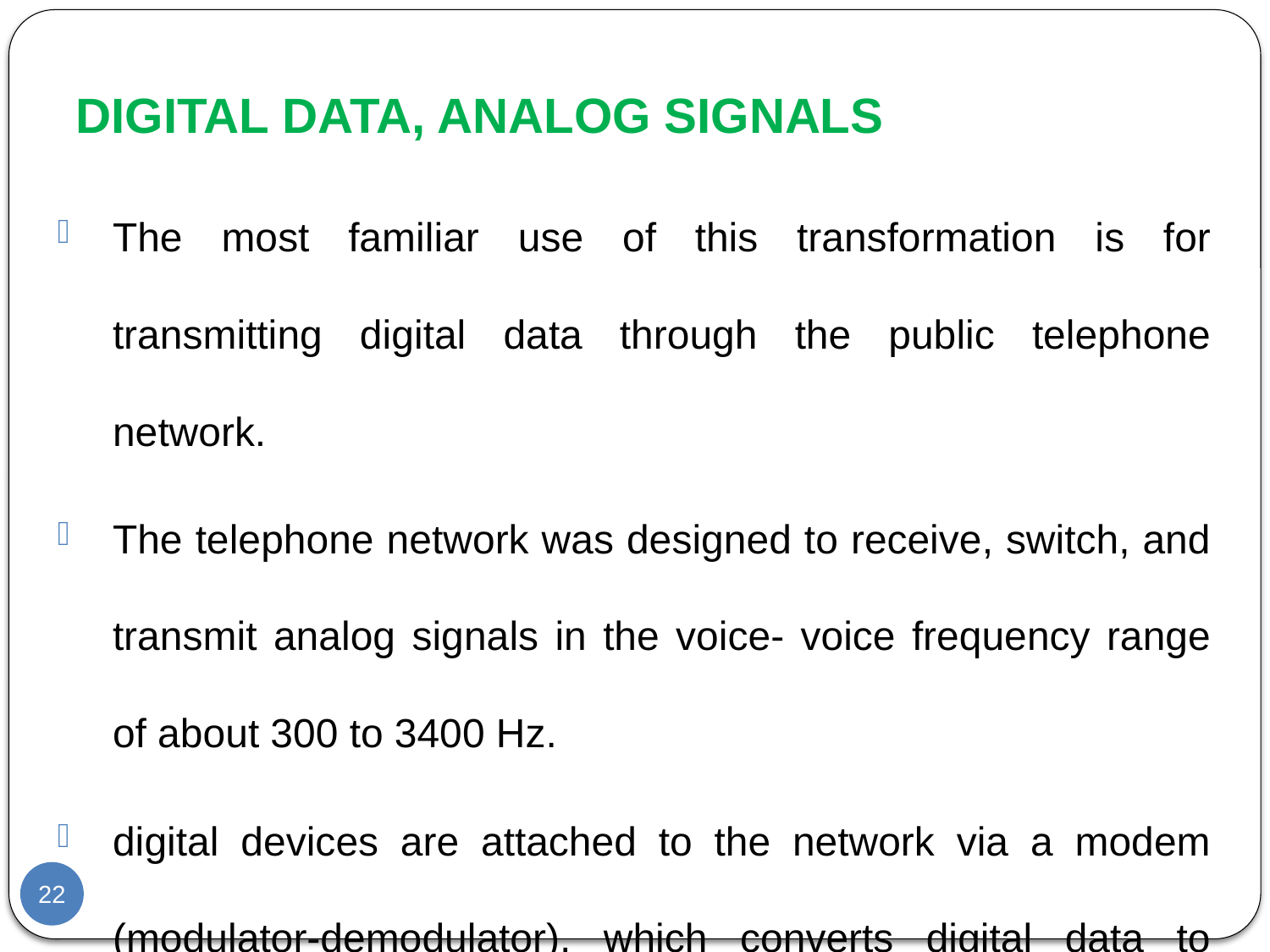

# DIGITAL DATA, ANALOG SIGNALS
The most familiar use of this transformation is for transmitting digital data through the public telephone network.
The telephone network was designed to receive, switch, and transmit analog signals in the voice- voice frequency range of about 300 to 3400 Hz.
digital devices are attached to the network via a modem (modulator-demodulator), which converts digital data to analog signals, and vice versa.
22